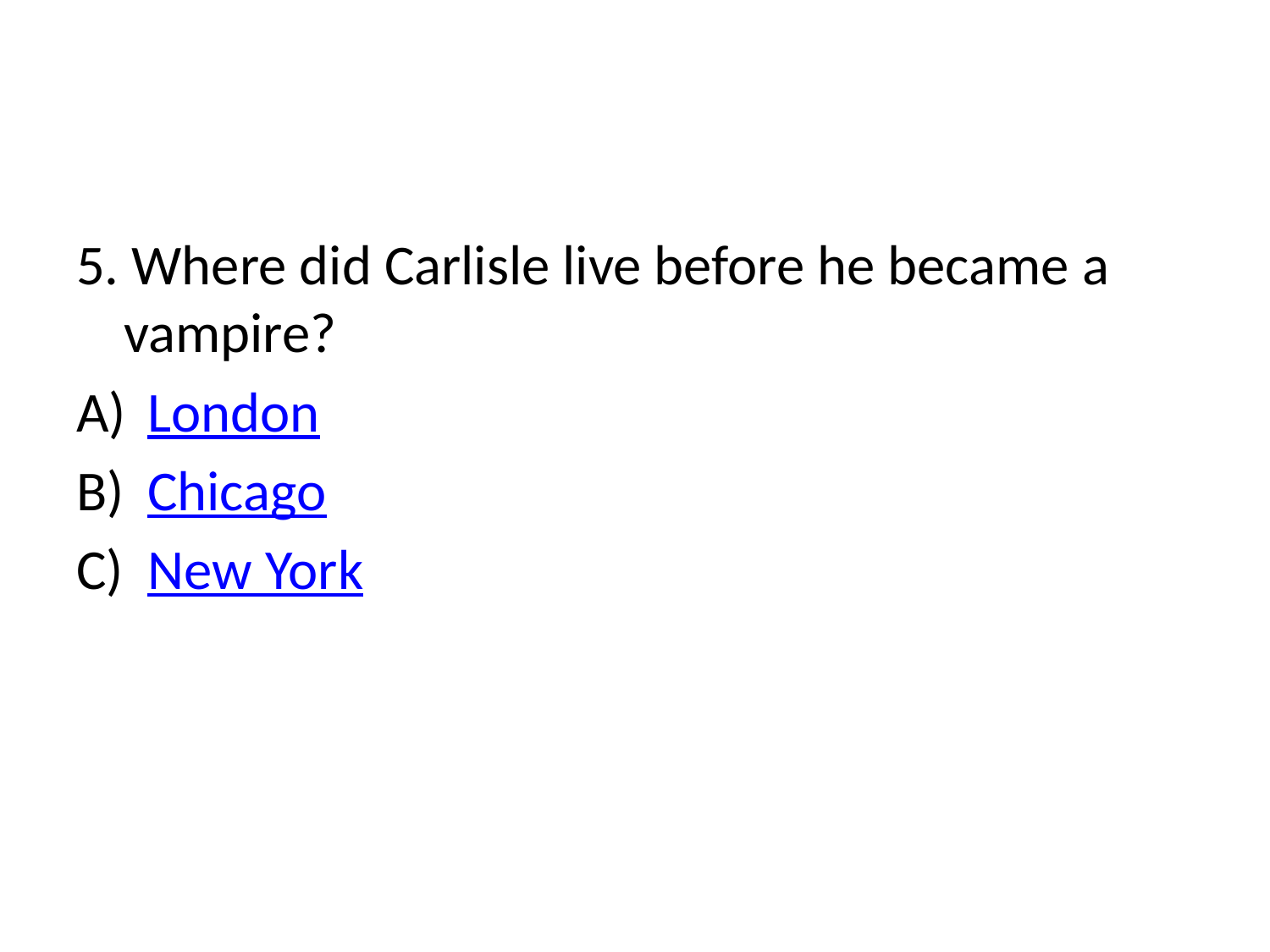

#
5. Where did Carlisle live before he became a vampire?
London
Chicago
New York